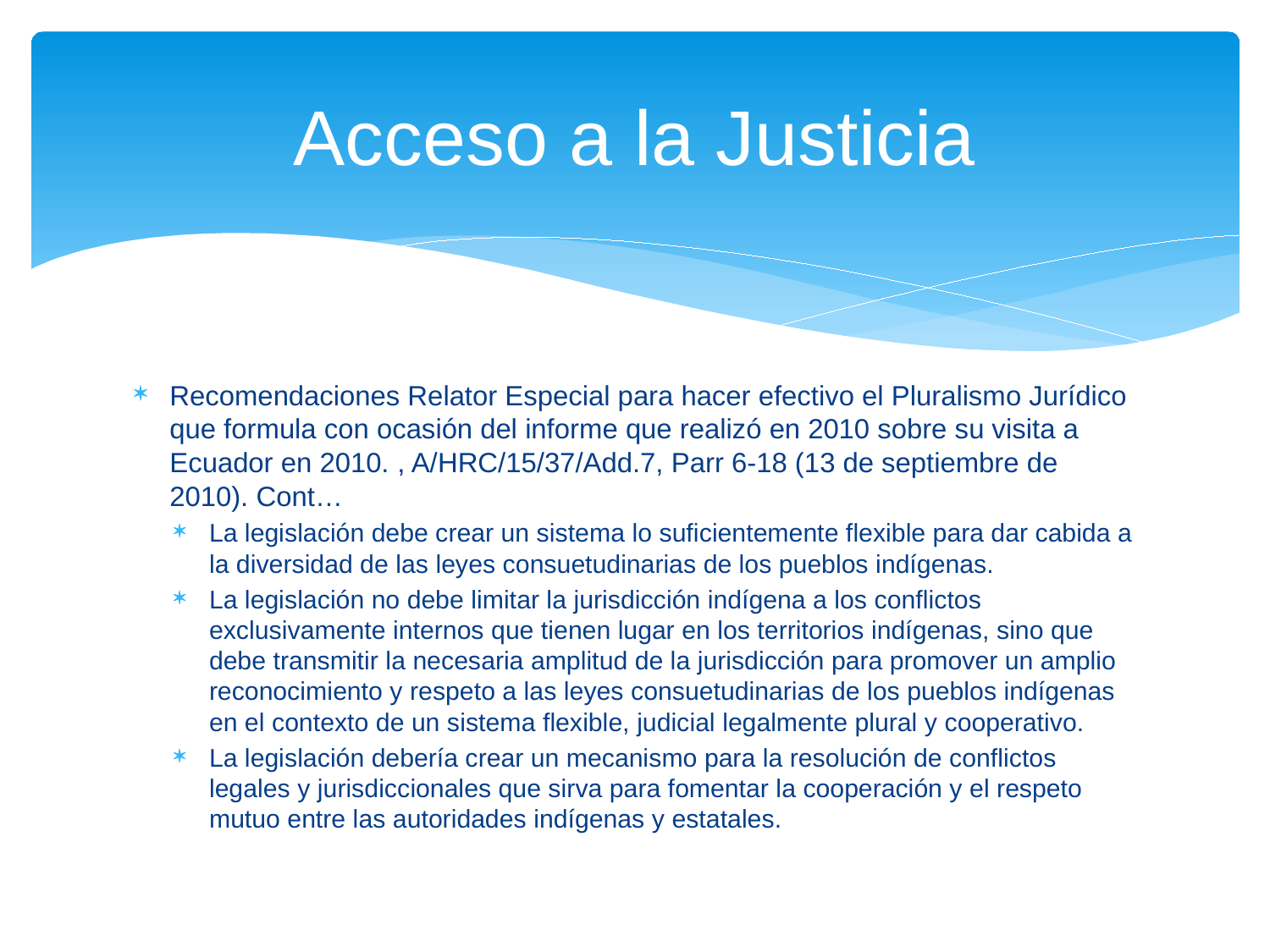

# Acceso a la Justicia
Recomendaciones Relator Especial para hacer efectivo el Pluralismo Jurídico que formula con ocasión del informe que realizó en 2010 sobre su visita a Ecuador en 2010. , A/HRC/15/37/Add.7, Parr 6-18 (13 de septiembre de 2010). Cont…
La legislación debe crear un sistema lo suficientemente flexible para dar cabida a la diversidad de las leyes consuetudinarias de los pueblos indígenas.
La legislación no debe limitar la jurisdicción indígena a los conflictos exclusivamente internos que tienen lugar en los territorios indígenas, sino que debe transmitir la necesaria amplitud de la jurisdicción para promover un amplio reconocimiento y respeto a las leyes consuetudinarias de los pueblos indígenas en el contexto de un sistema flexible, judicial legalmente plural y cooperativo.
La legislación debería crear un mecanismo para la resolución de conflictos legales y jurisdiccionales que sirva para fomentar la cooperación y el respeto mutuo entre las autoridades indígenas y estatales.